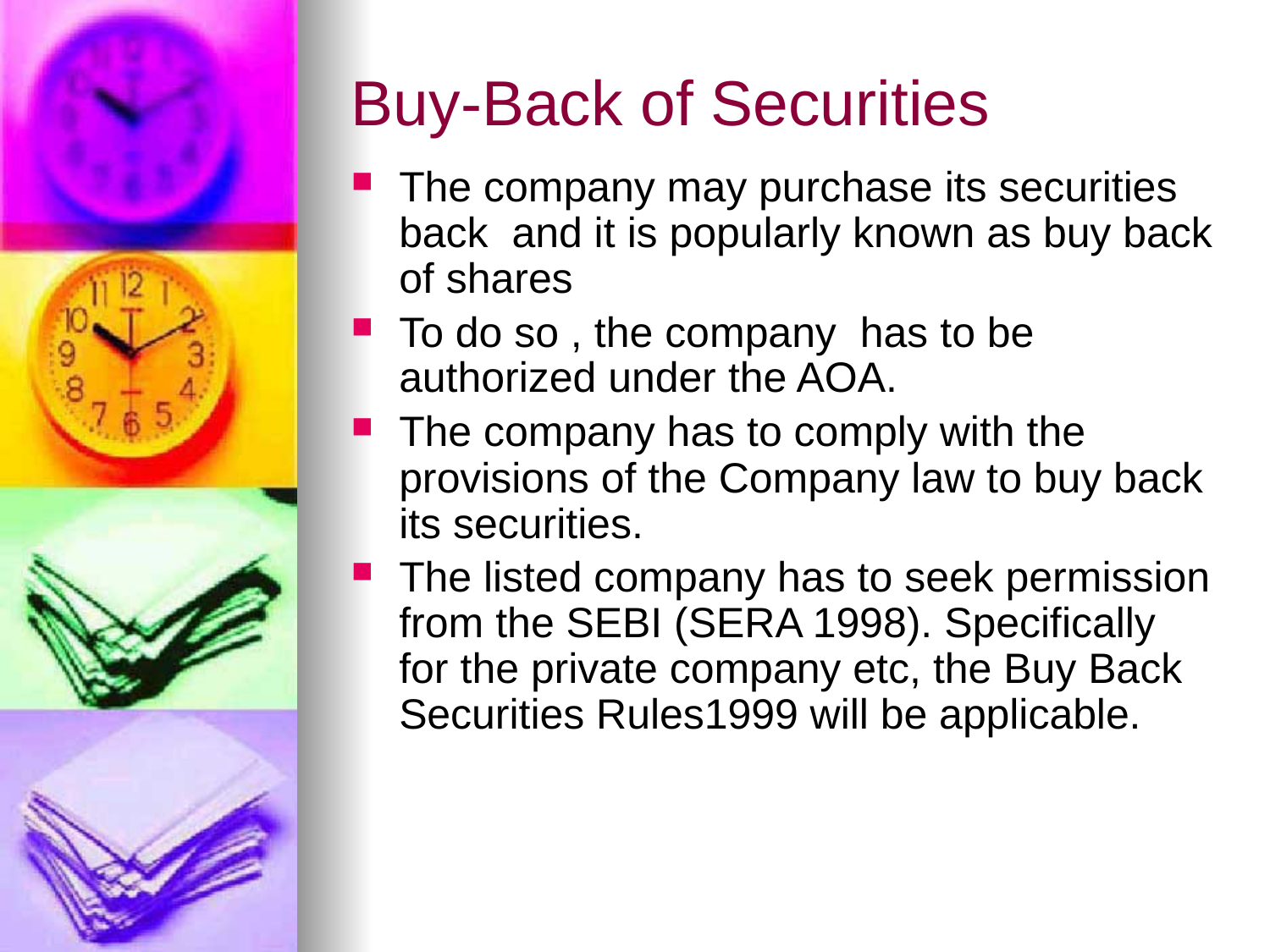

# Buy-Back of Securities
The company may purchase its securities back  and it is popularly known as buy back of shares
To do so , the company  has to be authorized under the AOA.
The company has to comply with the provisions of the Company law to buy back its securities.
The listed company has to seek permission from the SEBI (SERA 1998). Specifically for the private company etc, the Buy Back Securities Rules1999 will be applicable.